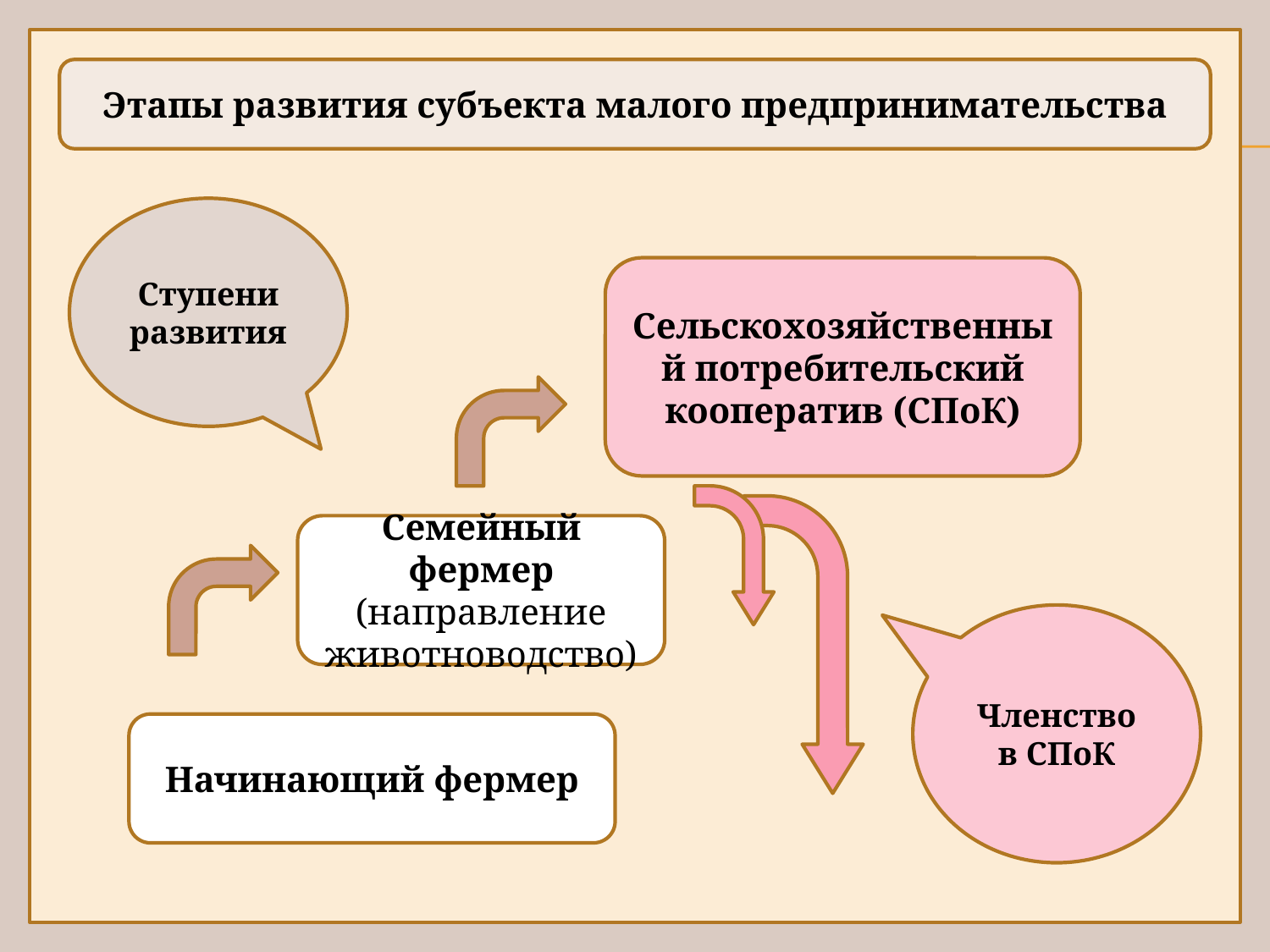

Этапы развития субъекта малого предпринимательства

Ступени развития
Сельскохозяйственный потребительский кооператив (СПоК)

Семейный фермер (направление животноводство)

Членство
в СПоК
Начинающий фермер